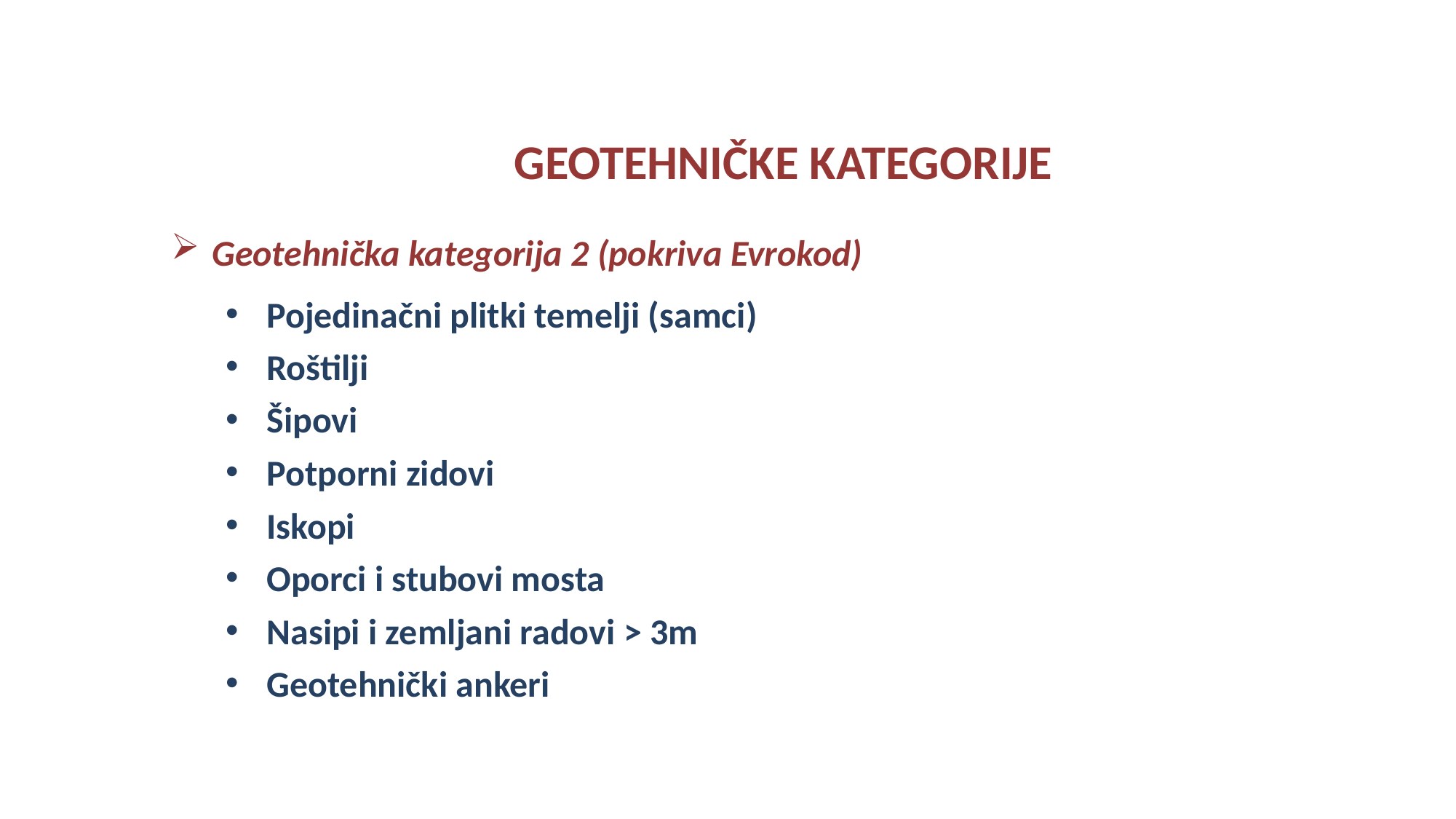

GEOTEHNIČKE KATEGORIJE
Geotehnička kategorija 2 (pokriva Evrokod)
Pojedinačni plitki temelji (samci)
Roštilji
Šipovi
Potporni zidovi
Iskopi
Oporci i stubovi mosta
Nasipi i zemljani radovi > 3m
Geotehnički ankeri